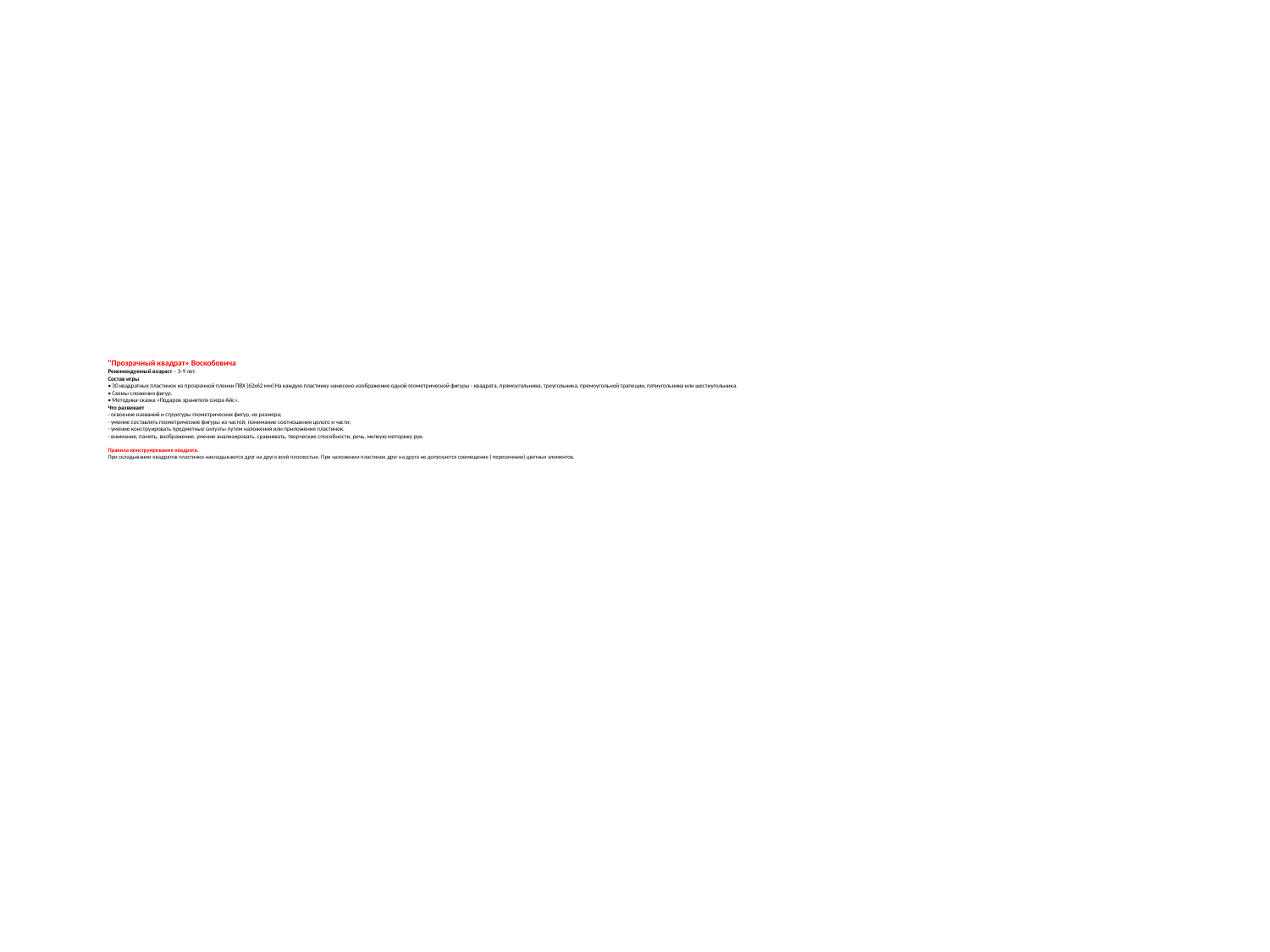

# "Прозрачный квадрат» Воскобовича Рекомендуемый возраст – 3-9 лет. Состав игры • 30 квадратных пластинок из прозрачной пленки ПВХ (62х62 мм) На каждую пластинку нанесено изображение одной геометрической фигуры - квадрата, прямоугольника, треугольника, прямоугольной трапеции, пятиугольника или шестиугольника. • Схемы сложения фигур. • Методика-сказка «Подарок хранителя озера Айс». Что развивает - освоение названий и структуры геометрических фигур, их размера;  - умение составлять геометрические фигуры из частей, понимание соотношения целого и части;  - умение конструировать предметные силуэты путем наложения или приложения пластинок. - внимание, память, воображение, умение анализировать, сравнивать, творческие способности, речь, мелкую моторику рук. Правила конструирования квадрата. При складывании квадратов пластинки накладываются друг на друга всей плоскостью. При наложении пластинок друг на друга не допускается совмещение ( пересечение) цветных элементов.